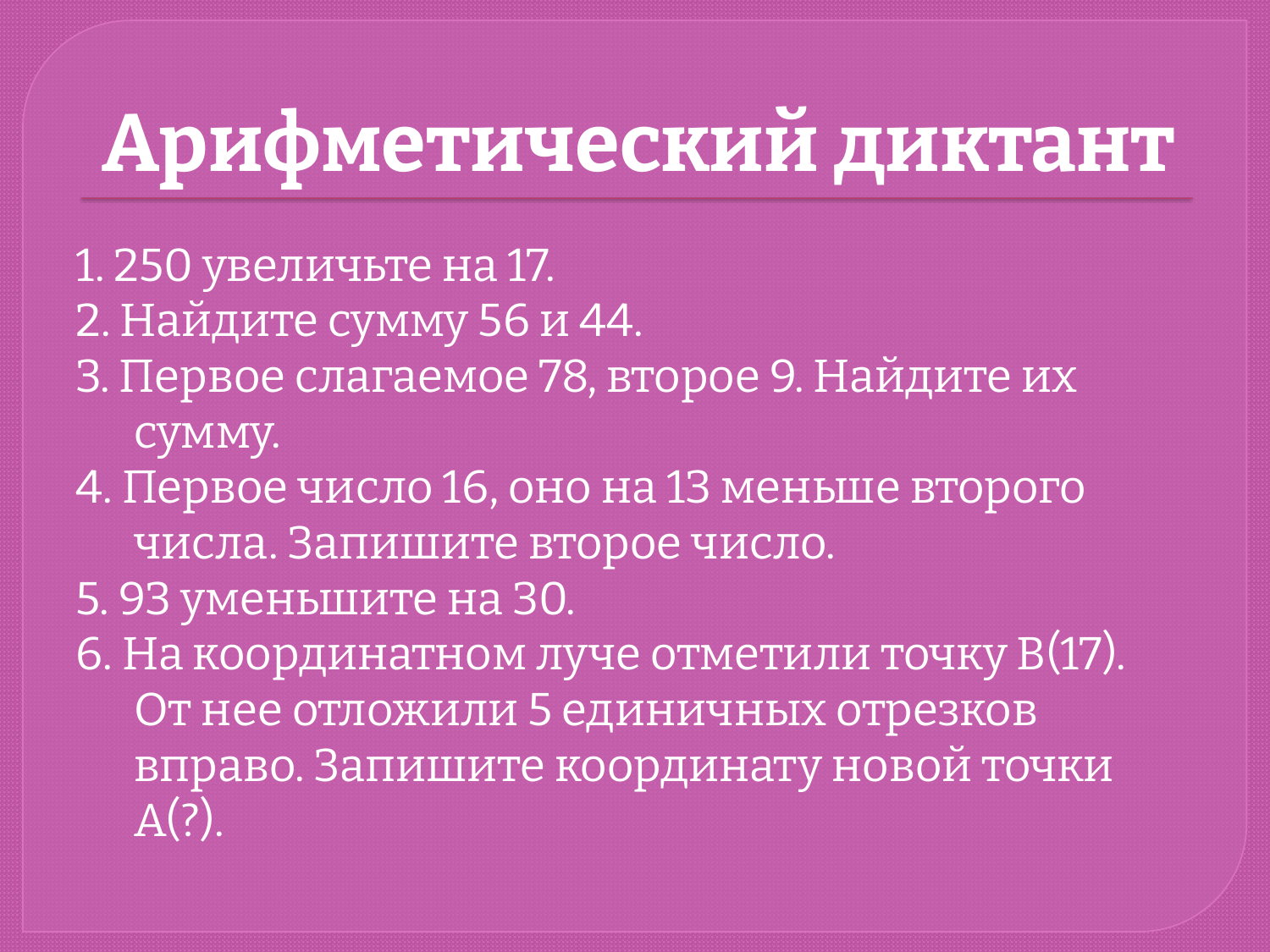

# Арифметический диктант
1. 250 увеличьте на 17.
2. Найдите сумму 56 и 44.
3. Первое слагаемое 78, второе 9. Найдите их сумму.
4. Первое число 16, оно на 13 меньше второго числа. Запишите второе число.
5. 93 уменьшите на 30.
6. На координатном луче отметили точку В(17). От нее отложили 5 единичных отрезков вправо. Запишите координату новой точки А(?).